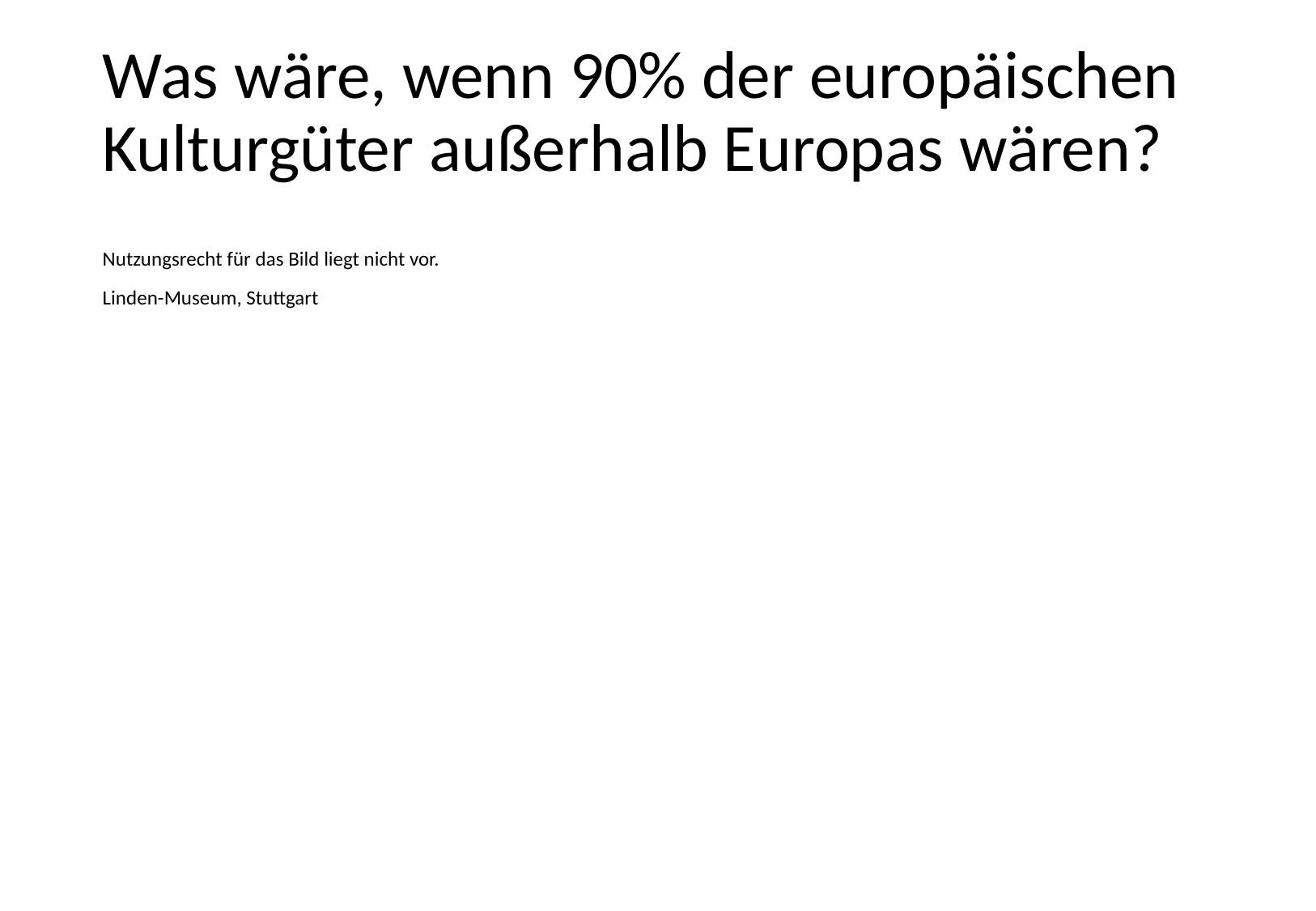

# Was wäre, wenn 90% der europäischen Kulturgüter außerhalb Europas wären?
Nutzungsrecht für das Bild liegt nicht vor.
Linden-Museum, Stuttgart